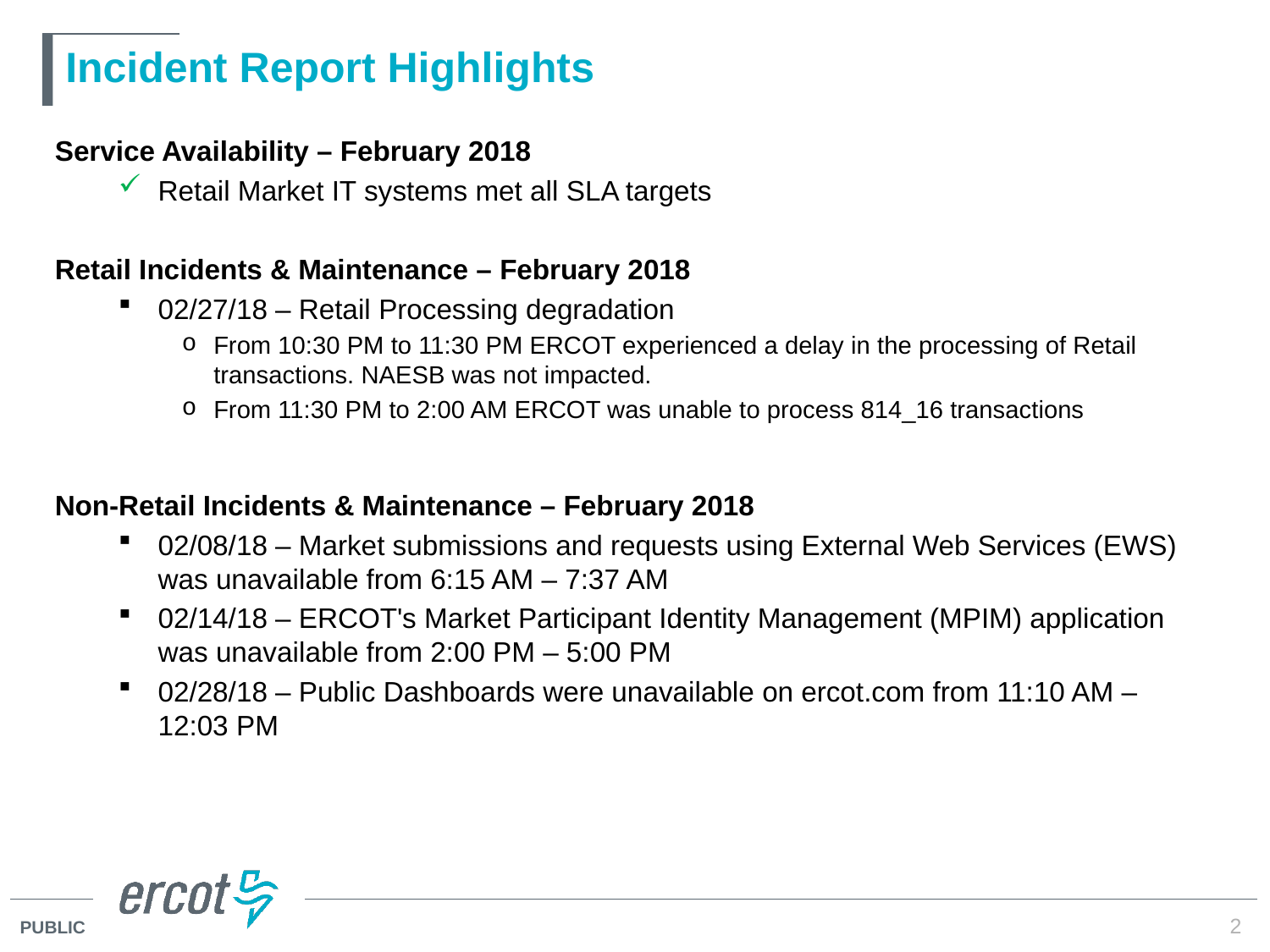

# Incident Report Highlights
Service Availability – February 2018
Retail Market IT systems met all SLA targets

Retail Incidents & Maintenance – February 2018
02/27/18 – Retail Processing degradation
From 10:30 PM to 11:30 PM ERCOT experienced a delay in the processing of Retail transactions. NAESB was not impacted.
From 11:30 PM to 2:00 AM ERCOT was unable to process 814_16 transactions

Non-Retail Incidents & Maintenance – February 2018
02/08/18 – Market submissions and requests using External Web Services (EWS) was unavailable from 6:15 AM – 7:37 AM
02/14/18 – ERCOT's Market Participant Identity Management (MPIM) application was unavailable from 2:00 PM – 5:00 PM
02/28/18 – Public Dashboards were unavailable on ercot.com from 11:10 AM – 12:03 PM

2